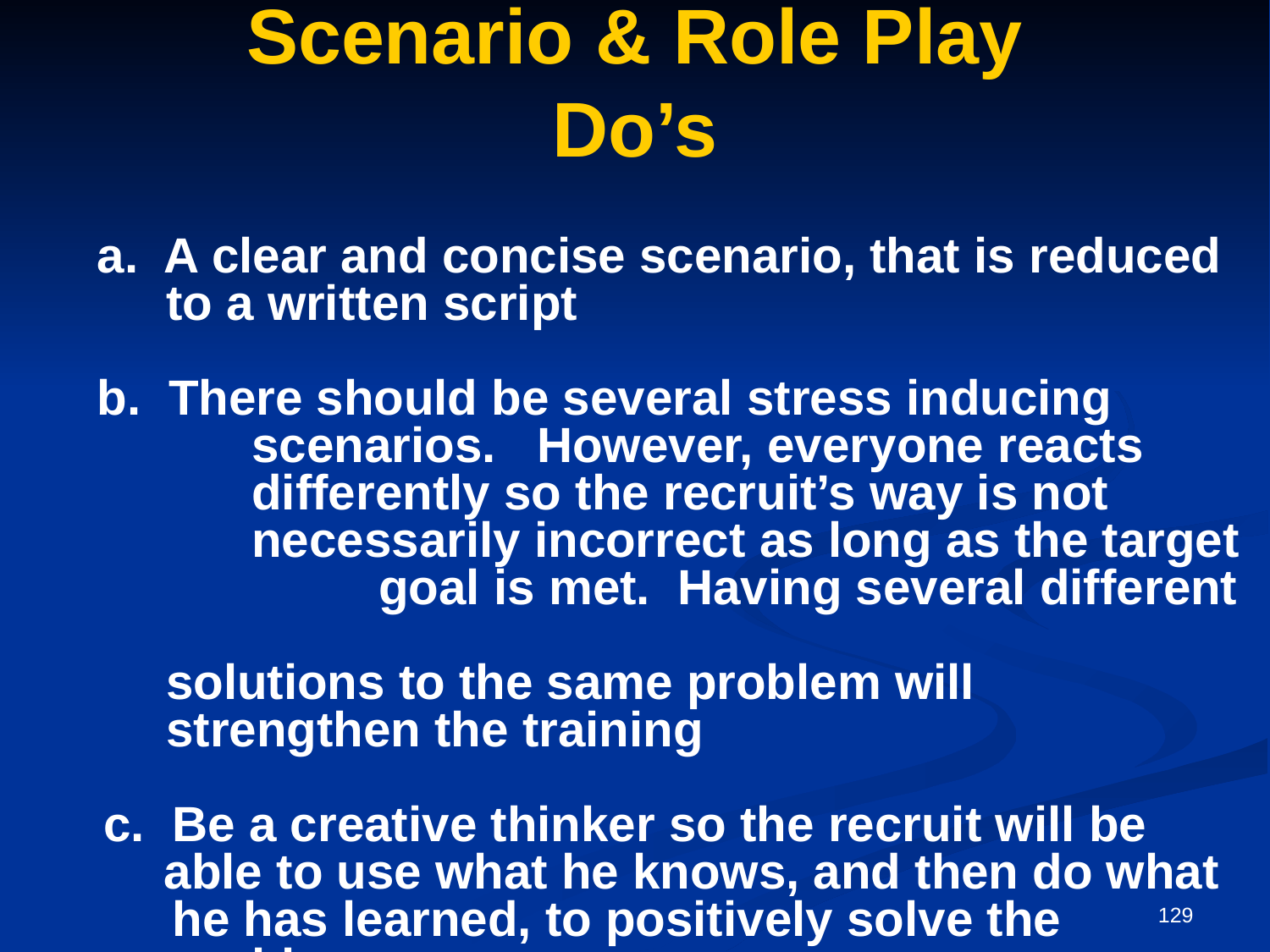

# Scenario & Role Play Do’s

	a.  A clear and concise scenario, that is reduced
	     to a written script

	b.  There should be several stress inducing 		  scenarios.   However, everyone reacts     	  	  differently so the recruit’s way is not 		  necessarily incorrect as long as the target     		  goal is met.  Having several different
	     solutions to the same problem will
	     strengthen the training

  c.  Be a creative thinker so the recruit will be
	 able to use what he knows, and then do what
       he has learned, to positively solve the
       problem

129